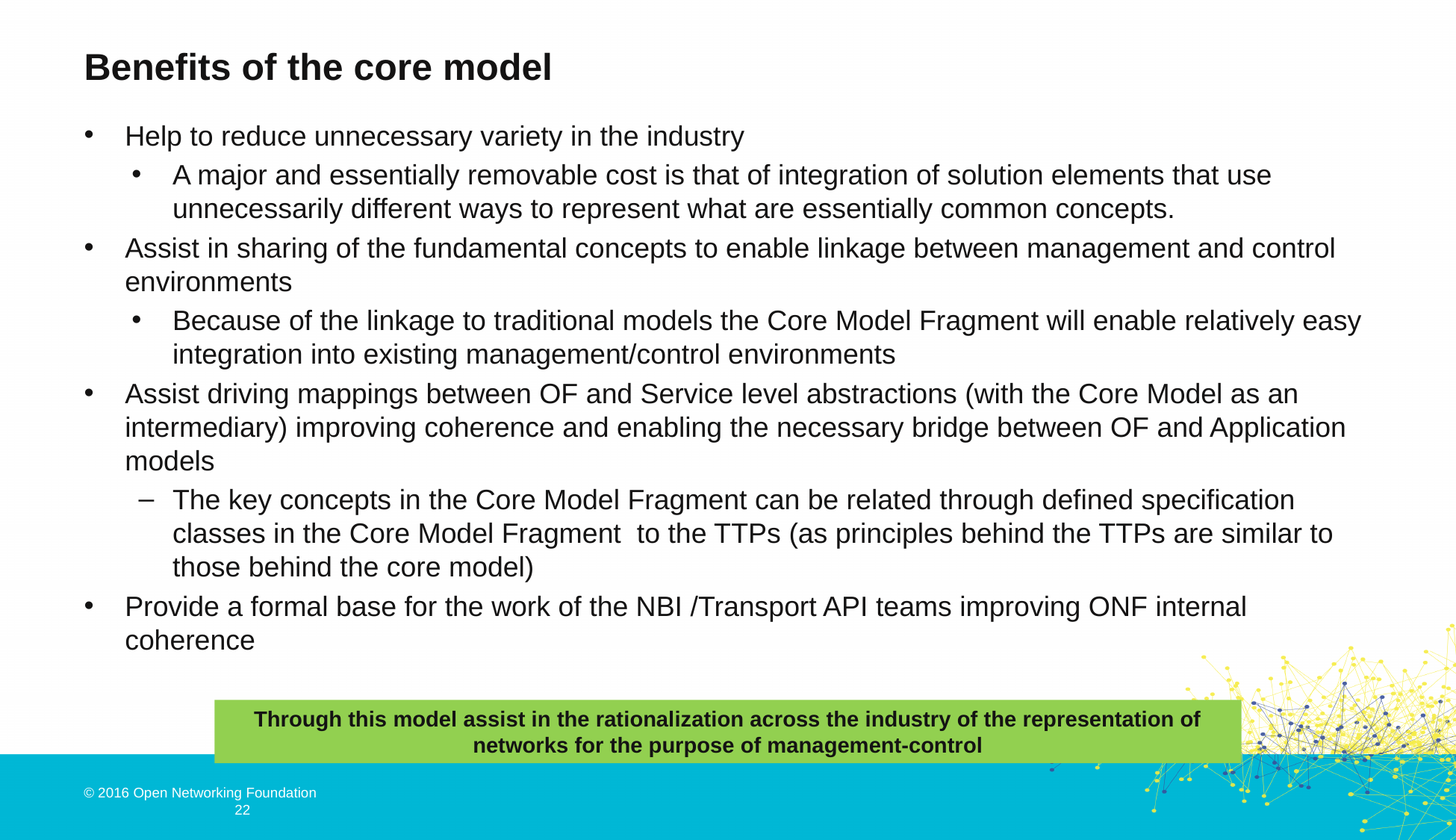

# Benefits of the core model
Help to reduce unnecessary variety in the industry
A major and essentially removable cost is that of integration of solution elements that use unnecessarily different ways to represent what are essentially common concepts.
Assist in sharing of the fundamental concepts to enable linkage between management and control environments
Because of the linkage to traditional models the Core Model Fragment will enable relatively easy integration into existing management/control environments
Assist driving mappings between OF and Service level abstractions (with the Core Model as an intermediary) improving coherence and enabling the necessary bridge between OF and Application models
The key concepts in the Core Model Fragment can be related through defined specification classes in the Core Model Fragment  to the TTPs (as principles behind the TTPs are similar to those behind the core model)
Provide a formal base for the work of the NBI /Transport API teams improving ONF internal coherence
Through this model assist in the rationalization across the industry of the representation of networks for the purpose of management-control
22